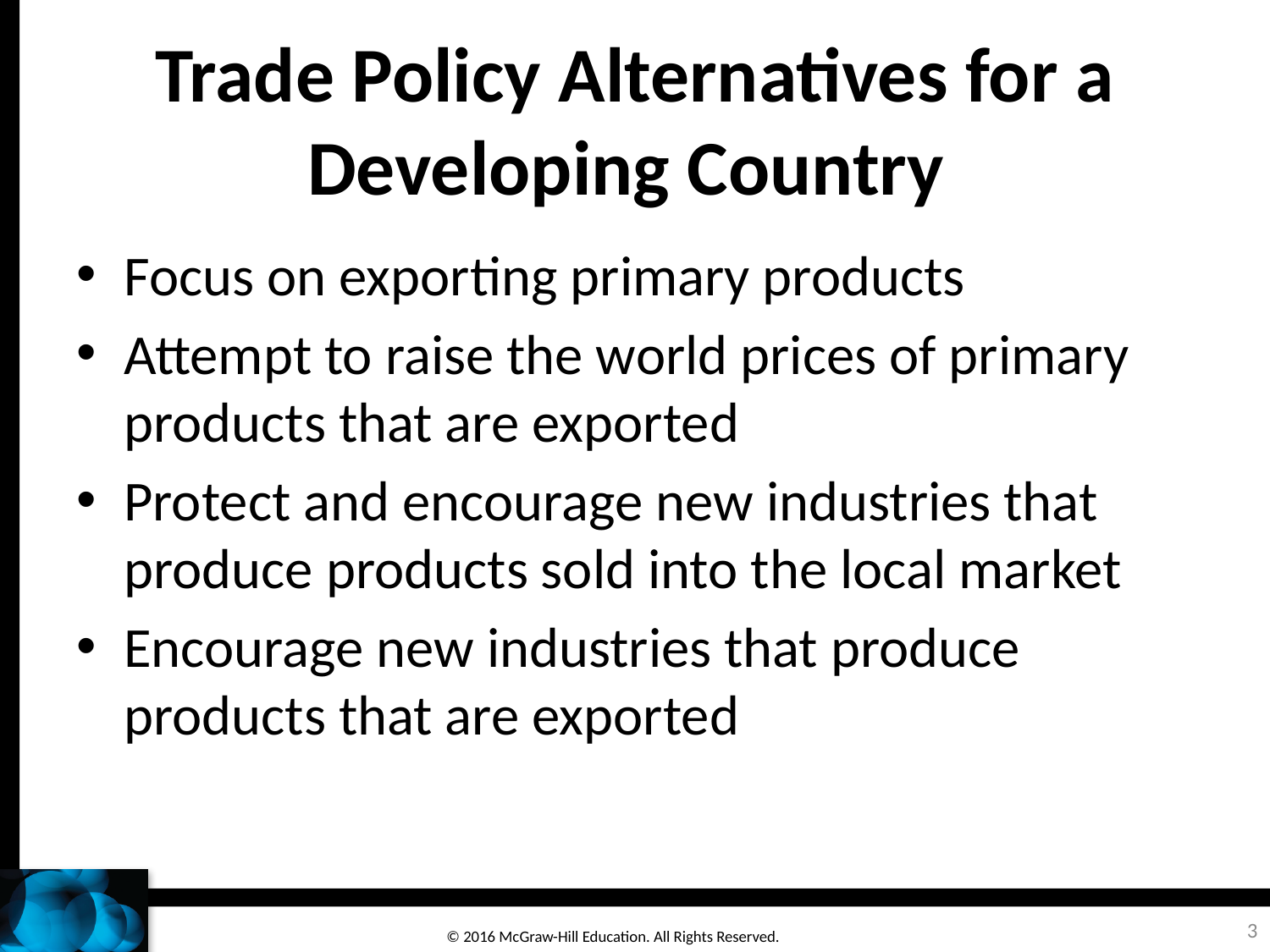

# Trade Policy Alternatives for a Developing Country
Focus on exporting primary products
Attempt to raise the world prices of primary products that are exported
Protect and encourage new industries that produce products sold into the local market
Encourage new industries that produce products that are exported

3
© 2016 McGraw-Hill Education. All Rights Reserved.